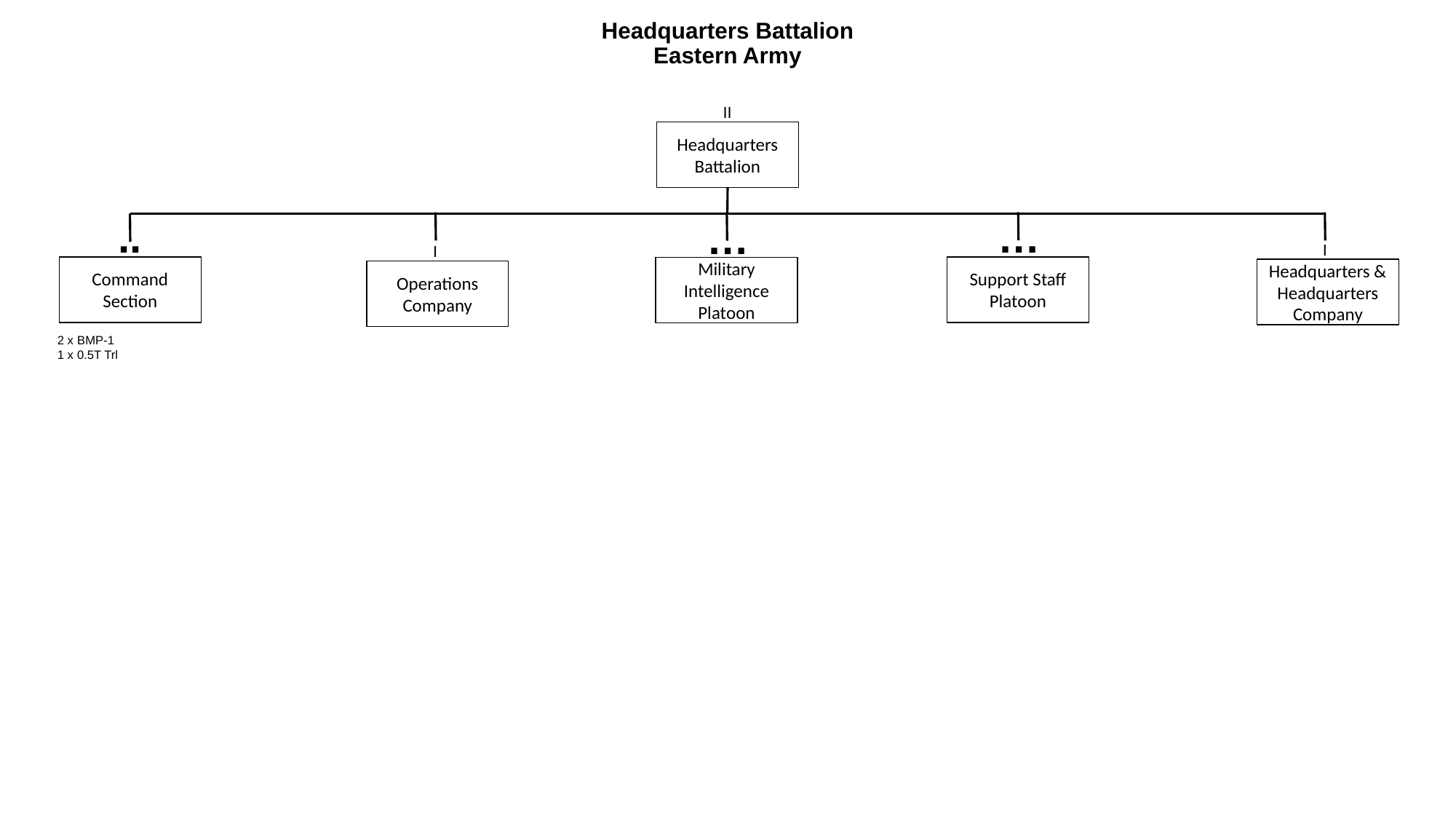

# Headquarters Battalion Eastern Army
II
Headquarters Battalion
…
..
…
I
I
Command
Section
Support Staff Platoon
Military Intelligence Platoon
Headquarters & Headquarters Company
Operations Company
2 x BMP-1
1 x 0.5T Trl